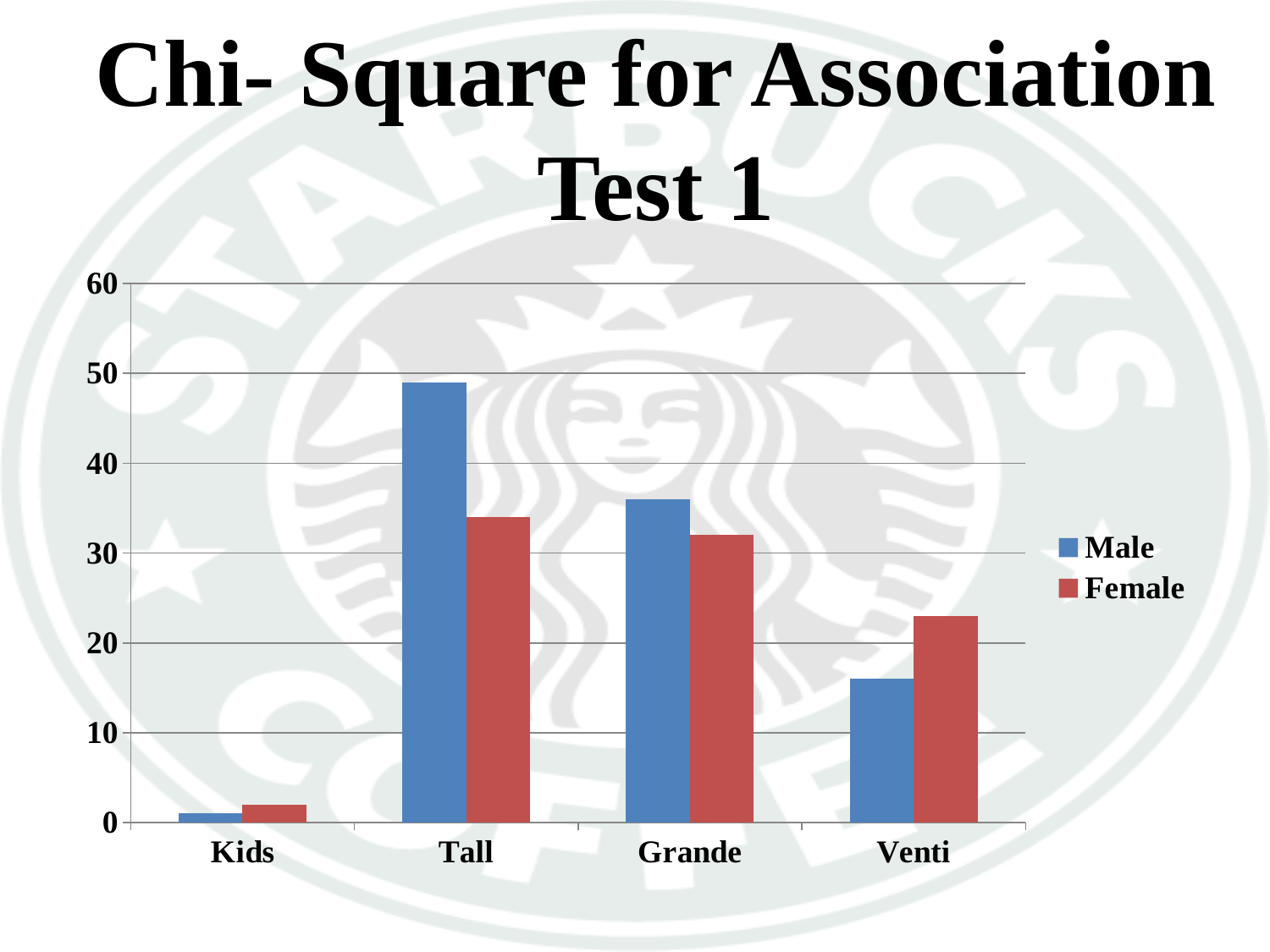

# Chi- Square for Association Test 1

### Chart

| Category | Male | Female |
|---|---|---|
| Kids | 1.0 | 2.0 |
| Tall | 49.0 | 34.0 |
| Grande | 36.0 | 32.0 |
| Venti | 16.0 | 23.0 |